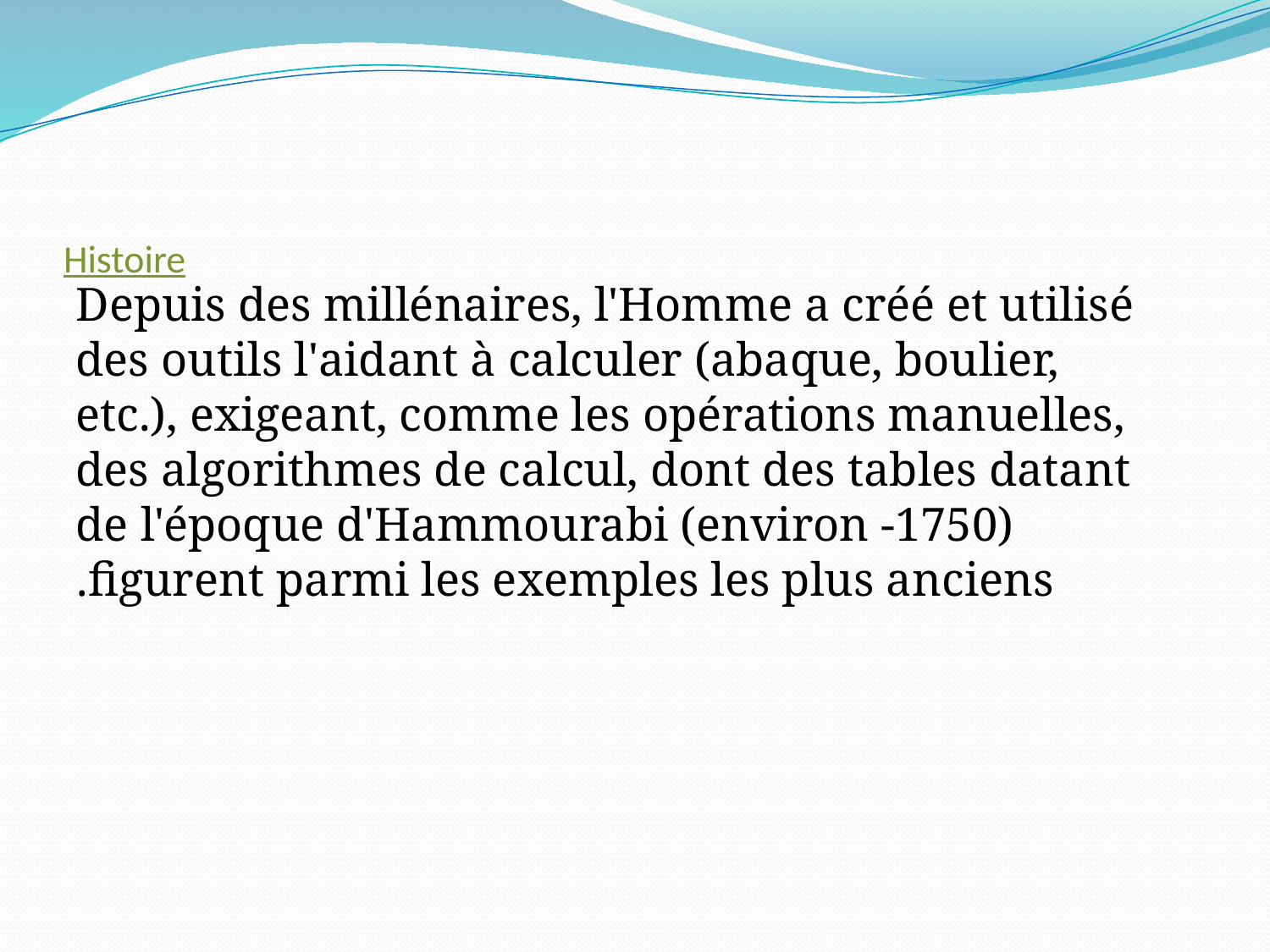

# Histoire
Depuis des millénaires, l'Homme a créé et utilisé des outils l'aidant à calculer (abaque, boulier, etc.), exigeant, comme les opérations manuelles, des algorithmes de calcul, dont des tables datant de l'époque d'Hammourabi (environ -1750) figurent parmi les exemples les plus anciens.